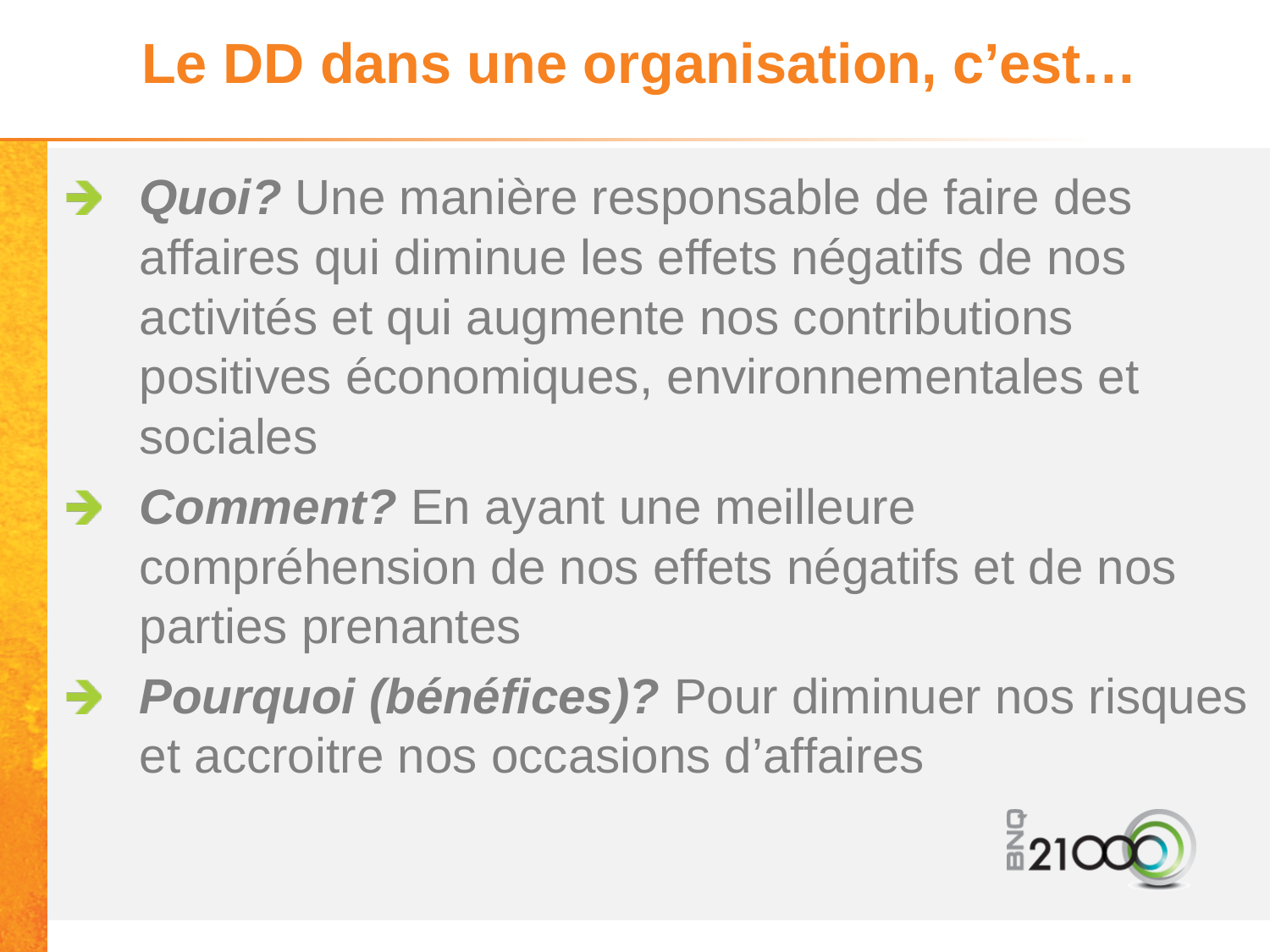

# Le DD dans une organisation, c’est…
Quoi? Une manière responsable de faire des affaires qui diminue les effets négatifs de nos activités et qui augmente nos contributions positives économiques, environnementales et sociales
Comment? En ayant une meilleure compréhension de nos effets négatifs et de nos parties prenantes
Pourquoi (bénéfices)? Pour diminuer nos risques et accroitre nos occasions d’affaires